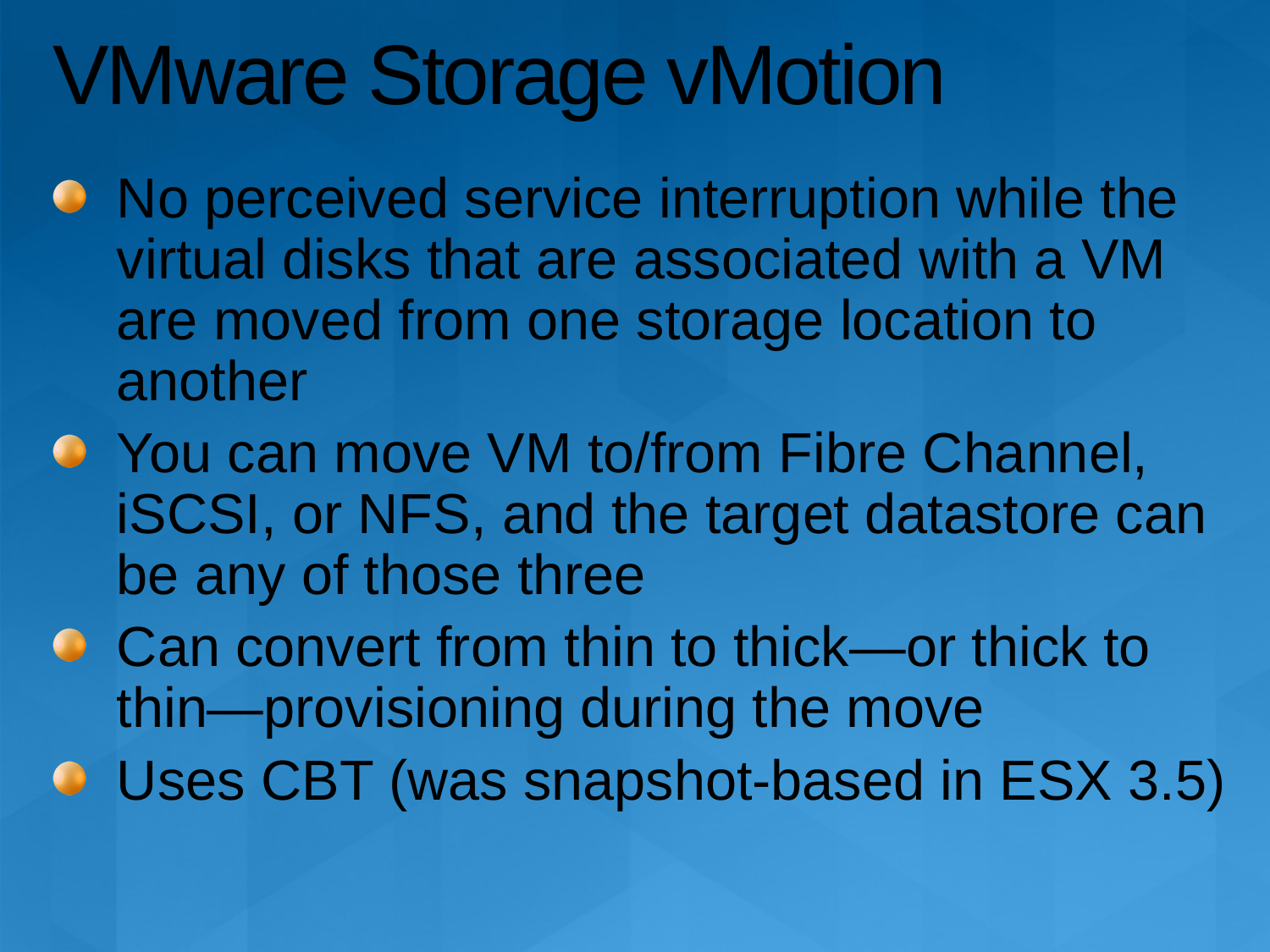

# VMware Storage vMotion
No perceived service interruption while the virtual disks that are associated with a VM are moved from one storage location to another
You can move VM to/from Fibre Channel, iSCSI, or NFS, and the target datastore can be any of those three
Can convert from thin to thick—or thick to thin—provisioning during the move
Uses CBT (was snapshot-based in ESX 3.5)